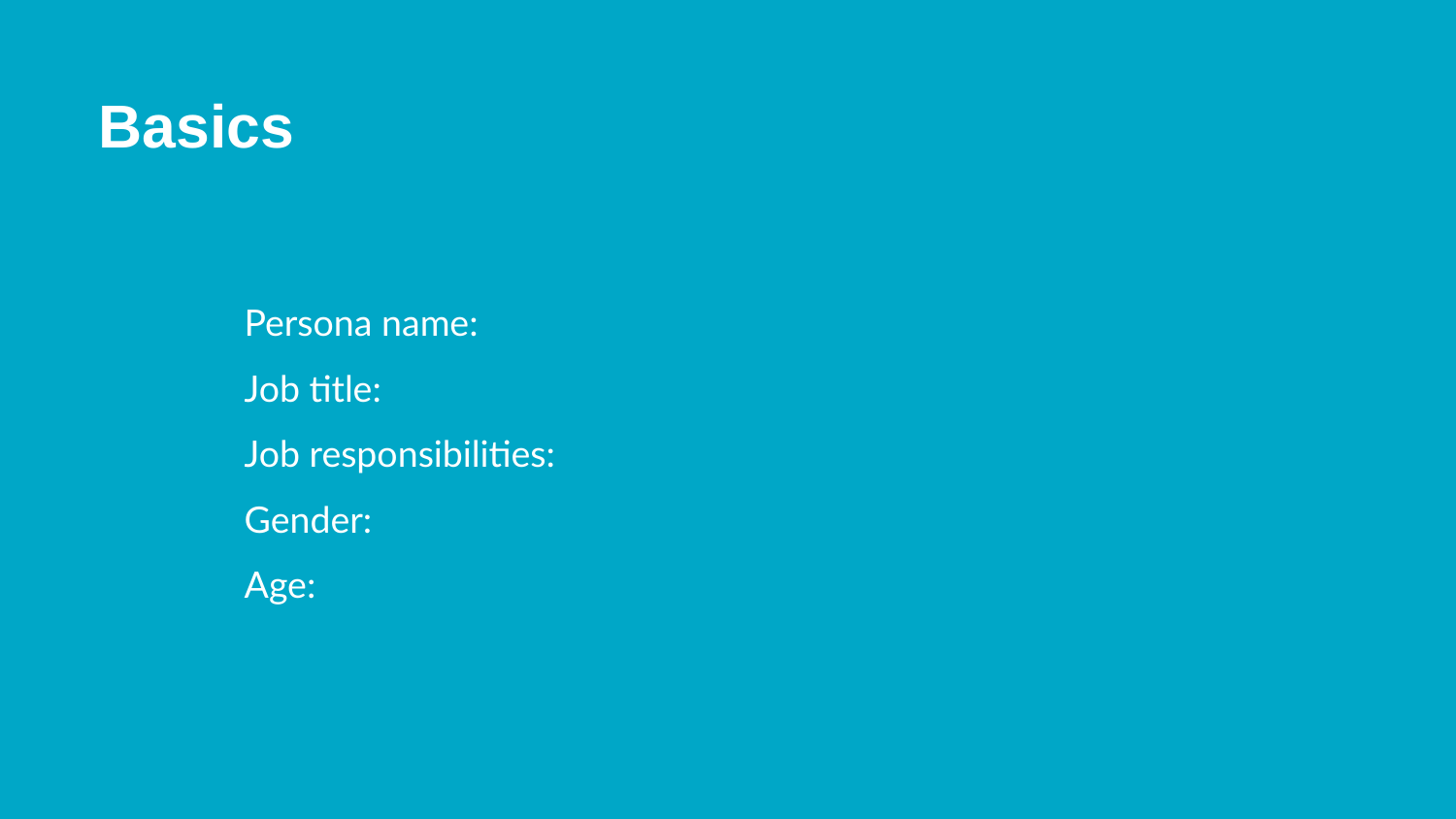

Basics
Persona name:
Job title:
Job responsibilities:
Gender:
Age: